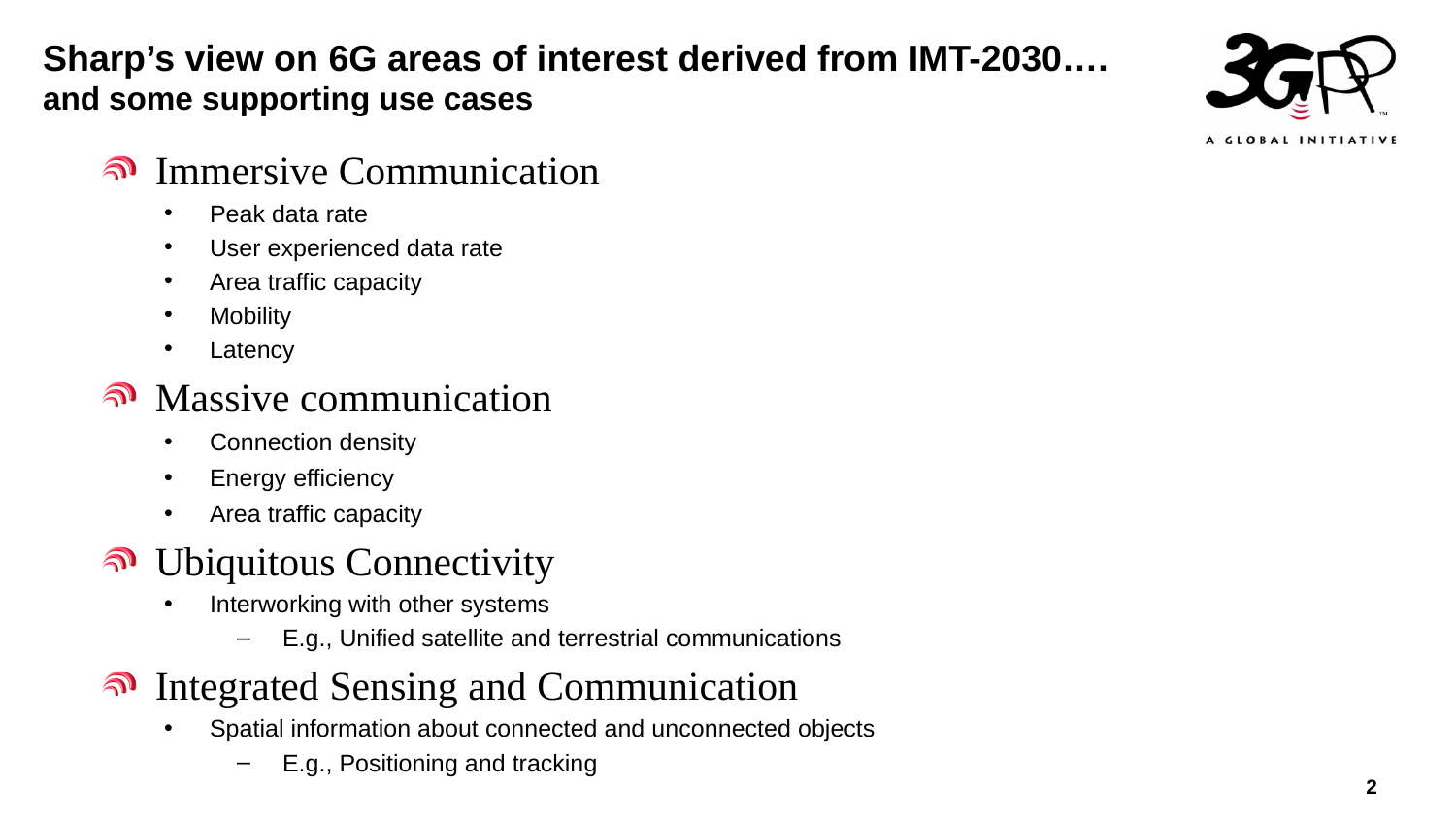

Sharp’s view on 6G areas of interest derived from IMT-2030….
and some supporting use cases
Immersive Communication
Peak data rate
User experienced data rate
Area traffic capacity
Mobility
Latency
Massive communication
Connection density
Energy efficiency
Area traffic capacity
Ubiquitous Connectivity
Interworking with other systems
E.g., Unified satellite and terrestrial communications
Integrated Sensing and Communication
Spatial information about connected and unconnected objects
E.g., Positioning and tracking